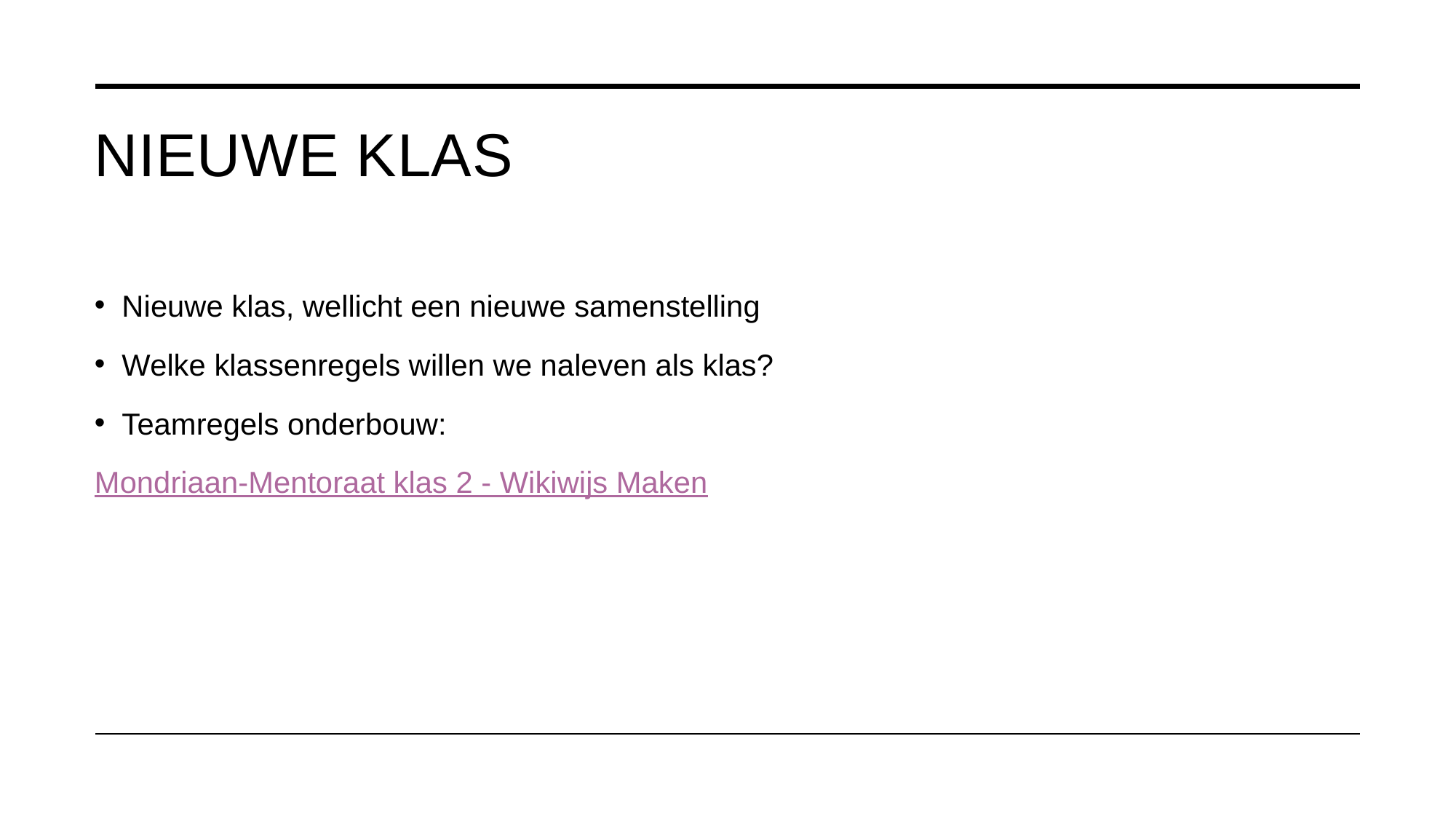

# Nieuwe klas
Nieuwe klas, wellicht een nieuwe samenstelling
Welke klassenregels willen we naleven als klas?
Teamregels onderbouw:
Mondriaan-Mentoraat klas 2 - Wikiwijs Maken